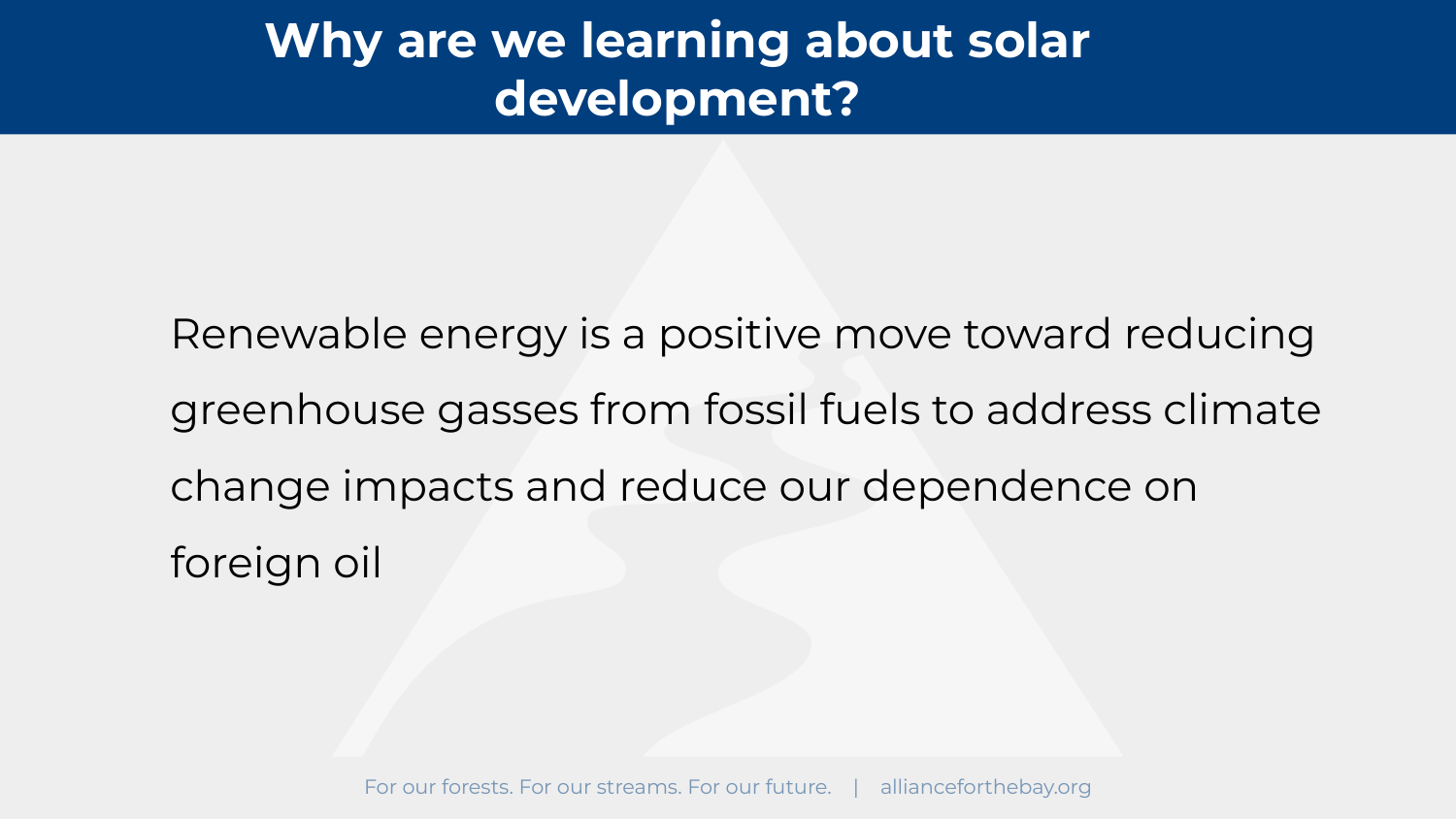

Why are we learning about solar development?

Renewable energy is a positive move toward reducing greenhouse gasses from fossil fuels to address climate change impacts and reduce our dependence on foreign oil